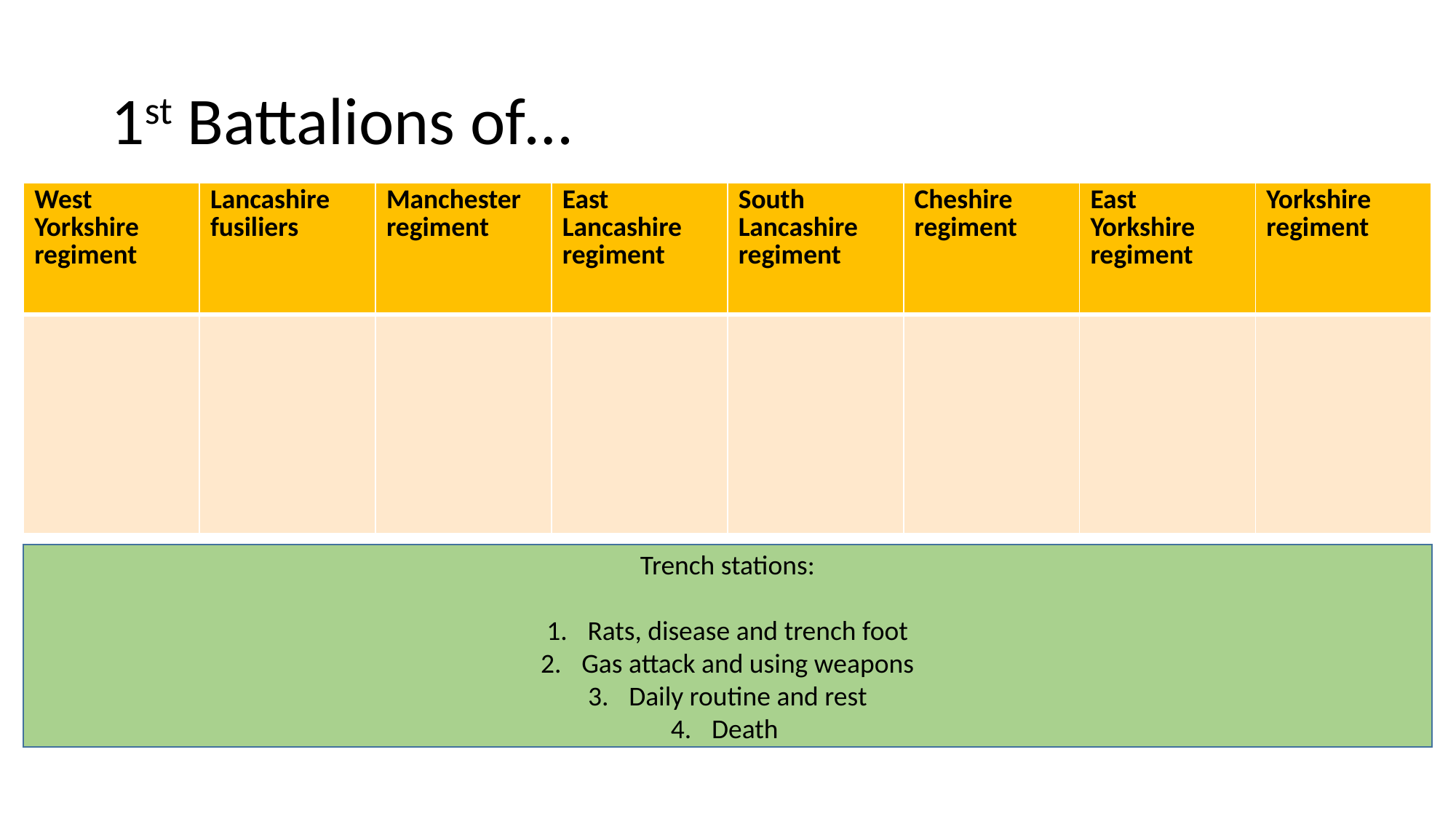

# 1st Battalions of…
| West Yorkshire regiment | Lancashire fusiliers | Manchester regiment | East Lancashire regiment | South Lancashire regiment | Cheshire regiment | East Yorkshire regiment | Yorkshire regiment |
| --- | --- | --- | --- | --- | --- | --- | --- |
|  |  |  |  |  |  |  |  |

Trench stations:

Rats, disease and trench foot
Gas attack and using weapons
Daily routine and rest
Death